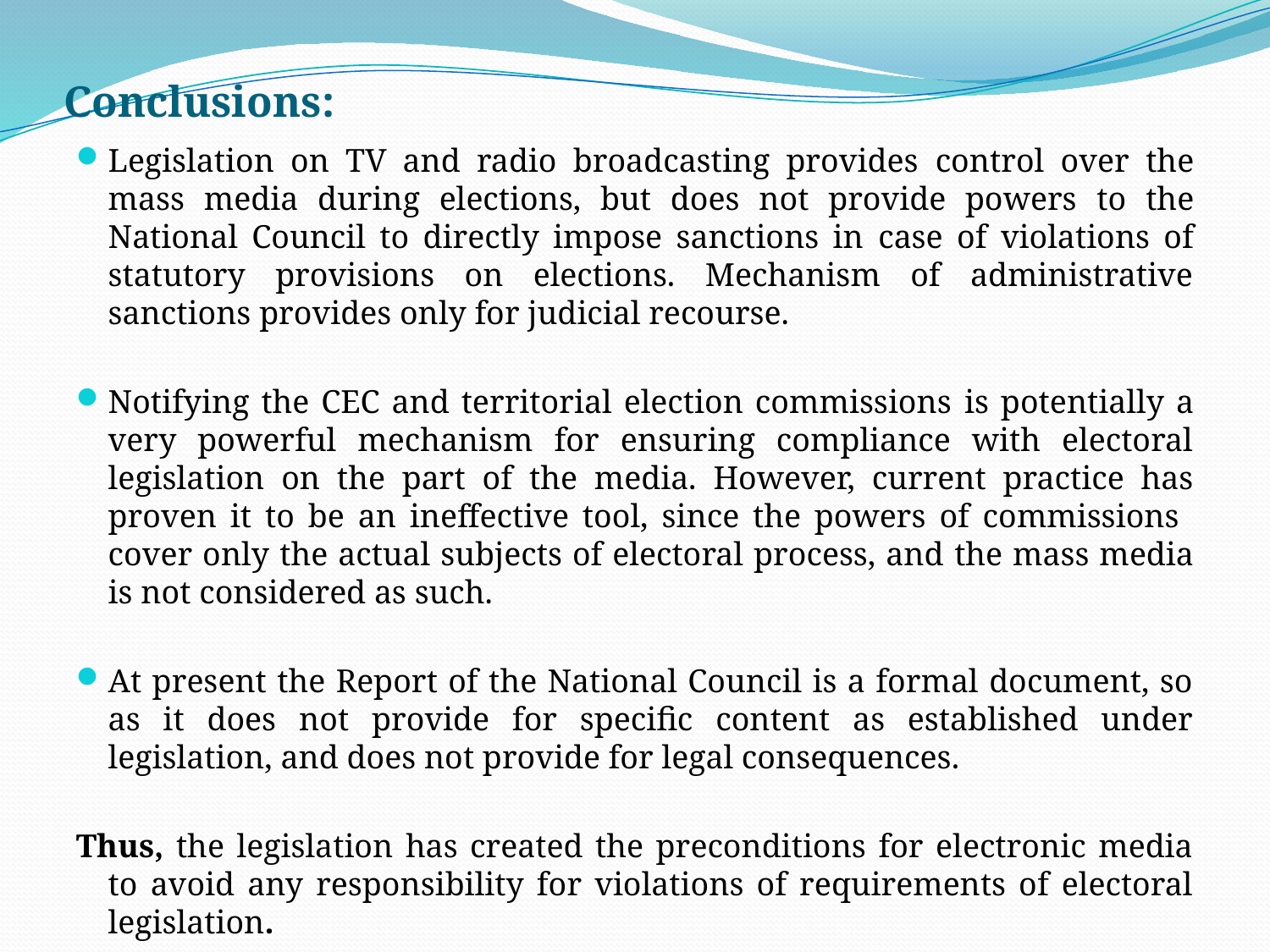

# Conclusions:

Legislation on TV and radio broadcasting provides control over the mass media during elections, but does not provide powers to the National Council to directly impose sanctions in case of violations of statutory provisions on elections. Mechanism of administrative sanctions provides only for judicial recourse.

Notifying the CEC and territorial election commissions is potentially a very powerful mechanism for ensuring compliance with electoral legislation on the part of the media. However, current practice has proven it to be an ineffective tool, since the powers of commissions  cover only the actual subjects of electoral process, and the mass media is not considered as such.

At present the Report of the National Council is a formal document, so as it does not provide for specific content as established under legislation, and does not provide for legal consequences.

Thus, the legislation has created the preconditions for electronic media to avoid any responsibility for violations of requirements of electoral legislation.